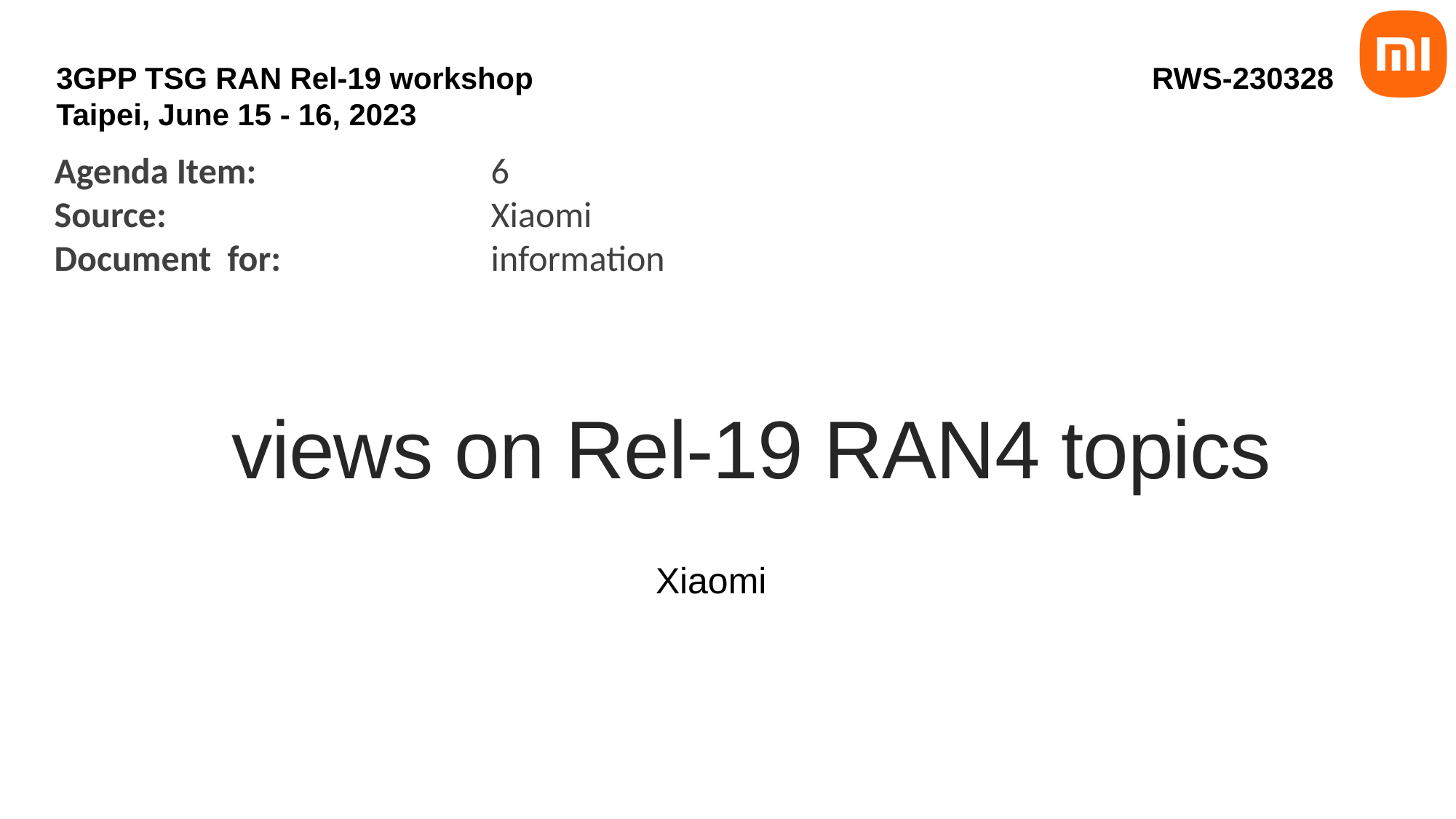

3GPP TSG RAN Rel-19 workshop
Taipei, June 15 - 16, 2023

RWS-230328
Agenda Item:			6
Source:			Xiaomi
Document  for:		information
# views on Rel-19 RAN4 topics
Xiaomi